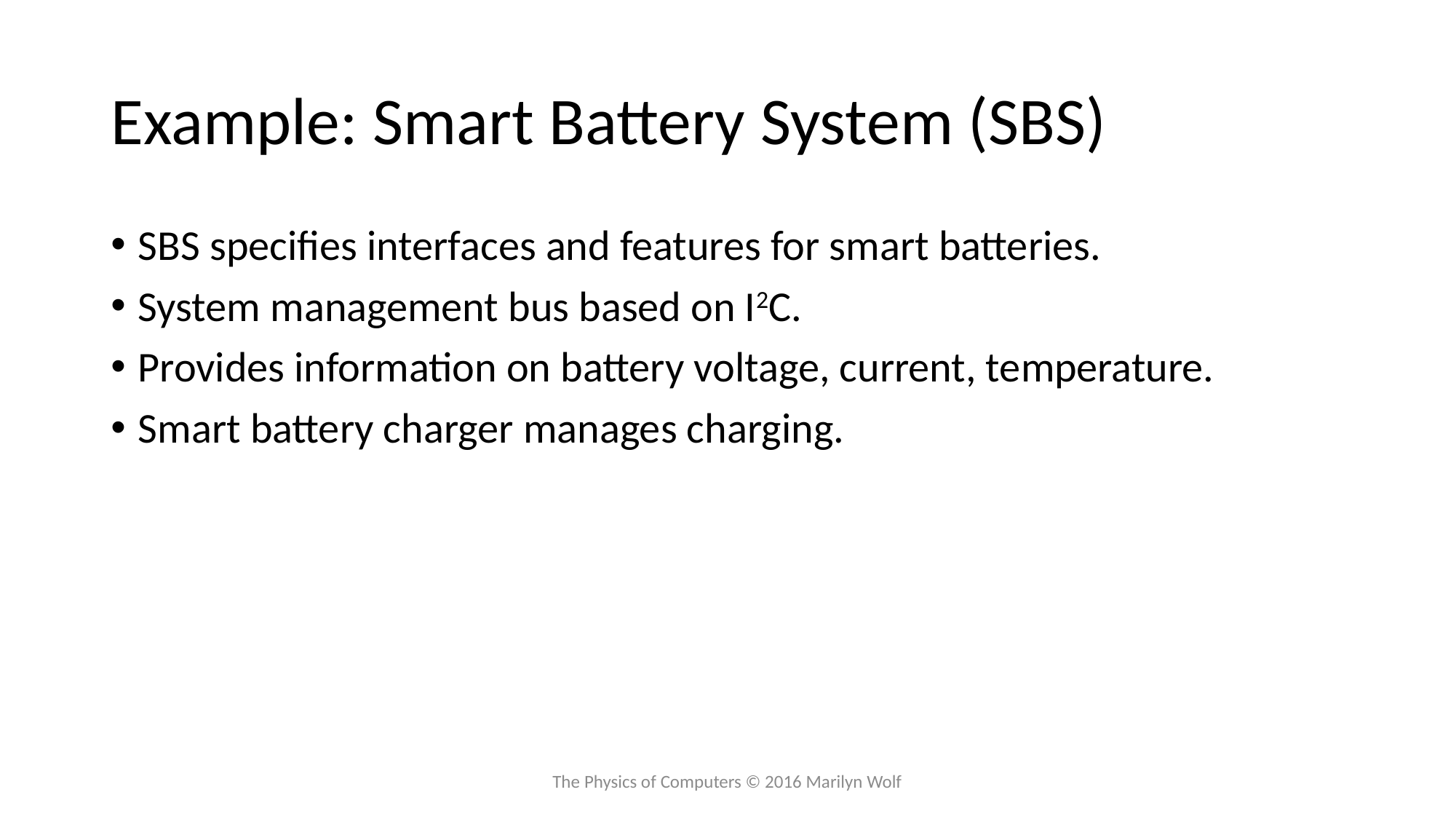

# Example: Smart Battery System (SBS)
SBS specifies interfaces and features for smart batteries.
System management bus based on I2C.
Provides information on battery voltage, current, temperature.
Smart battery charger manages charging.
The Physics of Computers © 2016 Marilyn Wolf